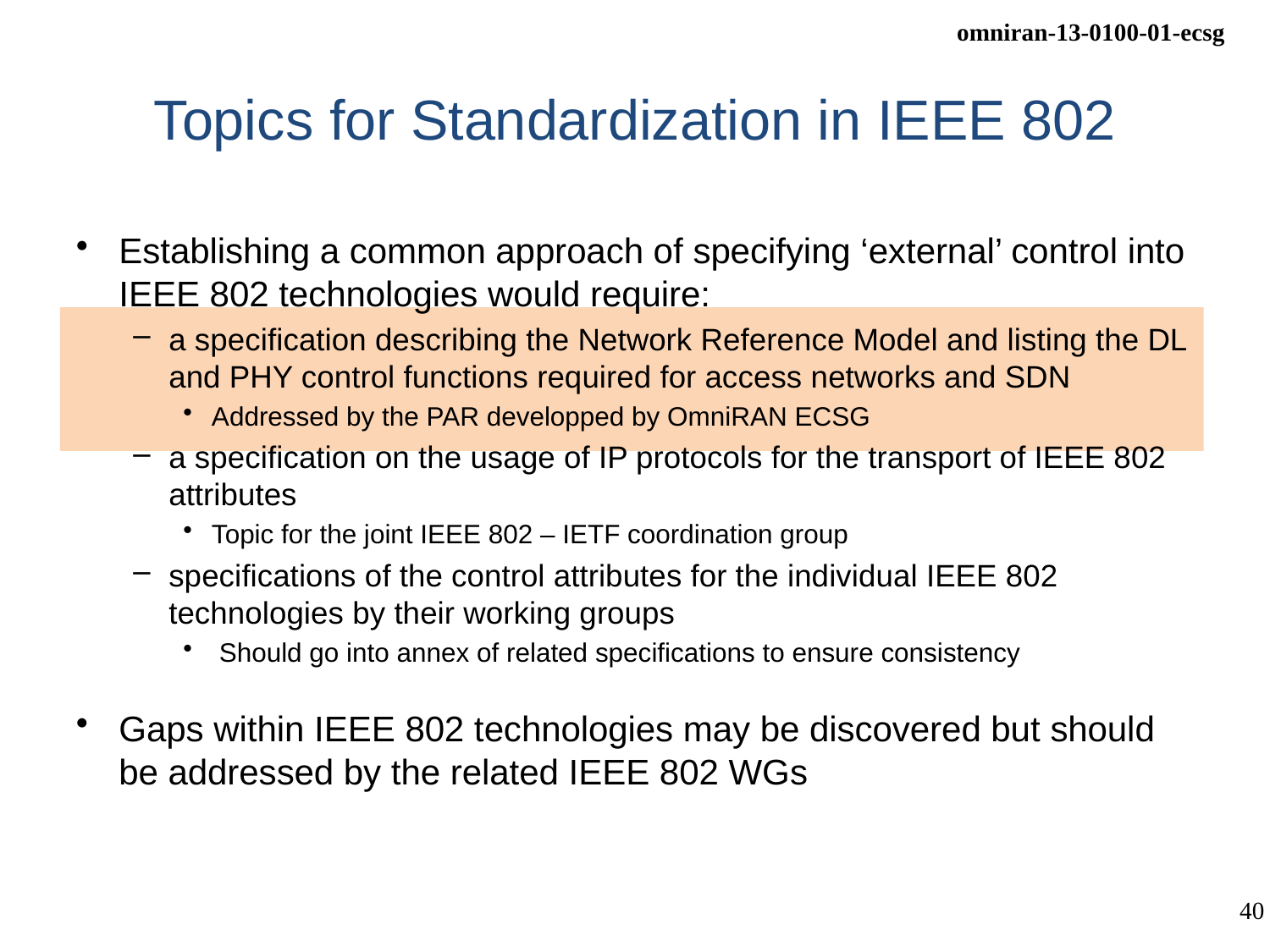

# Topics for Standardization in IEEE 802
Establishing a common approach of specifying ‘external’ control into IEEE 802 technologies would require:
a specification describing the Network Reference Model and listing the DL and PHY control functions required for access networks and SDN
Addressed by the PAR developped by OmniRAN ECSG
a specification on the usage of IP protocols for the transport of IEEE 802 attributes
Topic for the joint IEEE 802 – IETF coordination group
specifications of the control attributes for the individual IEEE 802 technologies by their working groups
 Should go into annex of related specifications to ensure consistency
Gaps within IEEE 802 technologies may be discovered but should be addressed by the related IEEE 802 WGs